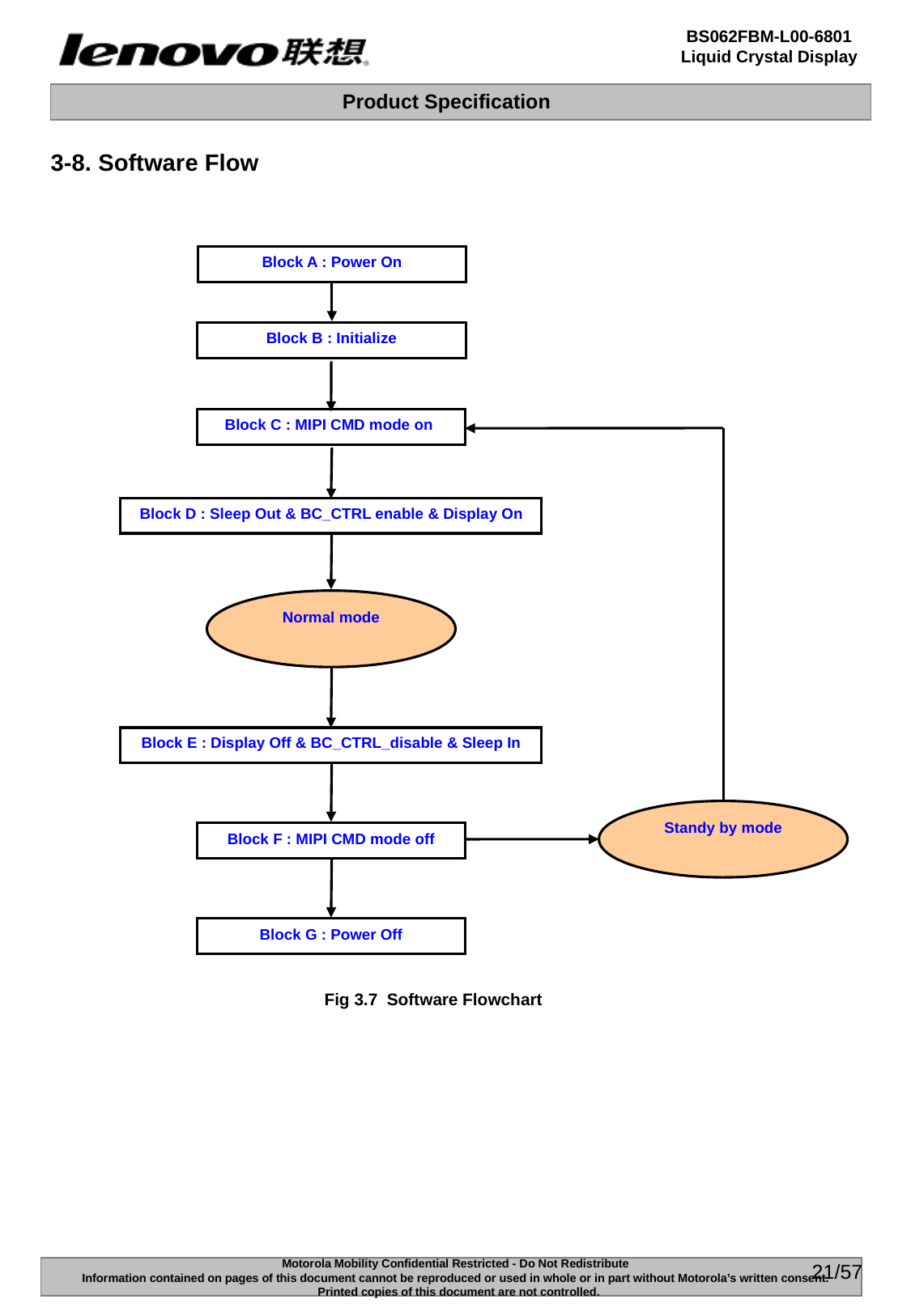

3-8. Software Flow
Block A : Power On

Block B : Initialize
Block C : MIPI CMD mode on
Block D : Sleep Out & BC_CTRL enable & Display On
Normal mode
Block E : Display Off & BC_CTRL_disable & Sleep In
Standy by mode
Block F : MIPI CMD mode off
Block G : Power Off
Fig 3.7  Software Flowchart
21/57